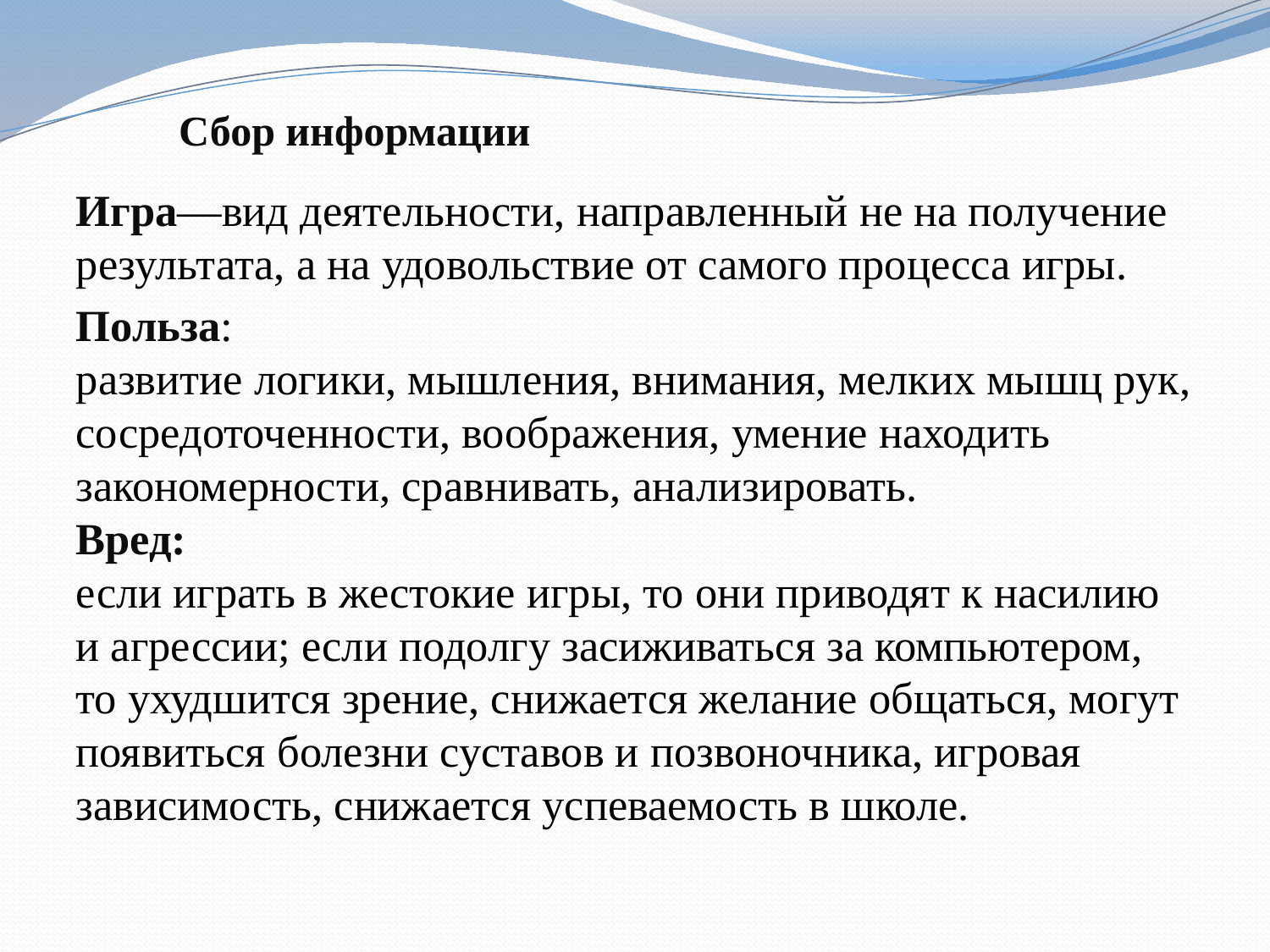

# Сбор информации
Игра—вид деятельности, направленный не на получение результата, а на удовольствие от самого процесса игры.
Польза:
развитие логики, мышления, внимания, мелких мышц рук, сосредоточенности, воображения, умение находить закономерности, сравнивать, анализировать.
Вред:
если играть в жестокие игры, то они приводят к насилию и агрессии; если подолгу засиживаться за компьютером, то ухудшится зрение, снижается желание общаться, могут появиться болезни суставов и позвоночника, игровая зависимость, снижается успеваемость в школе.